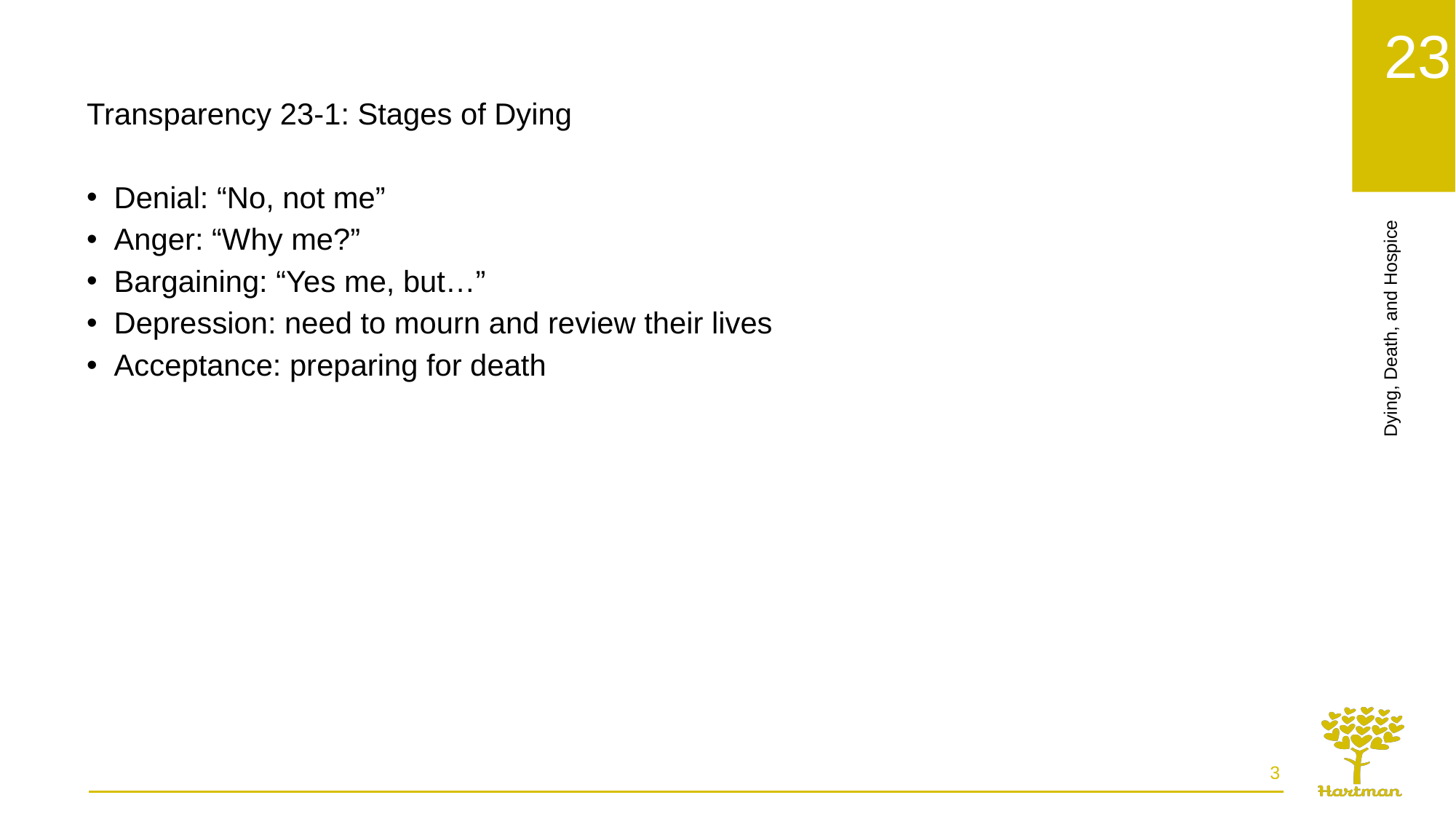

Transparency 23-1: Stages of Dying

Denial: “No, not me”
Anger: “Why me?”
Bargaining: “Yes me, but…”
Depression: need to mourn and review their lives
Acceptance: preparing for death

3